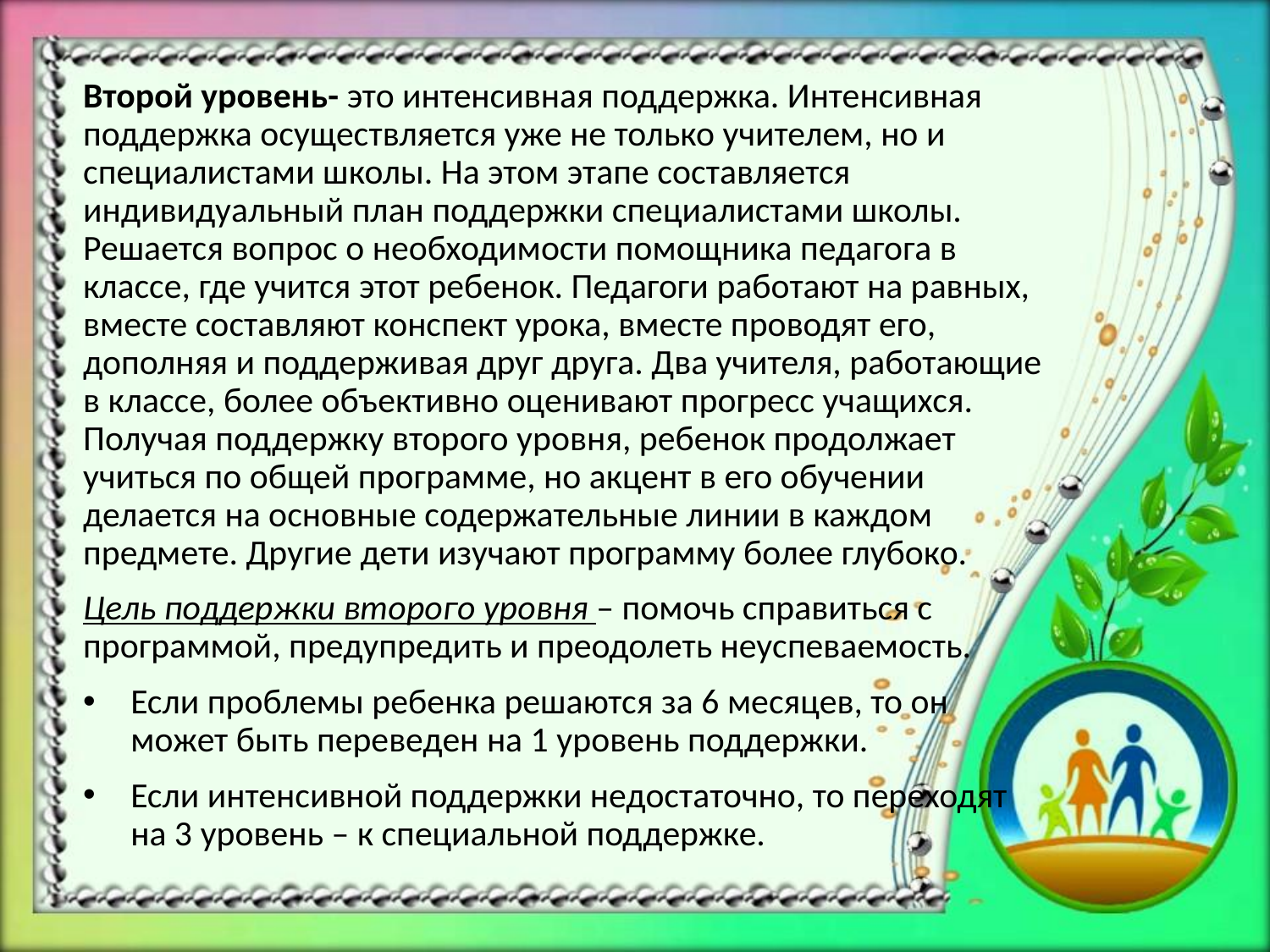

Второй уровень- это интенсивная поддержка. Интенсивная поддержка осуществляется уже не только учителем, но и специалистами школы. На этом этапе составляется индивидуальный план поддержки специалистами школы. Решается вопрос о необходимости помощника педагога в классе, где учится этот ребенок. Педагоги работают на равных, вместе составляют конспект урока, вместе проводят его, дополняя и поддерживая друг друга. Два учителя, работающие в классе, более объективно оценивают прогресс учащихся. Получая поддержку второго уровня, ребенок продолжает учиться по общей программе, но акцент в его обучении делается на основные содержательные линии в каждом предмете. Другие дети изучают программу более глубоко.
Цель поддержки второго уровня – помочь справиться с программой, предупредить и преодолеть неуспеваемость.
Если проблемы ребенка решаются за 6 месяцев, то он может быть переведен на 1 уровень поддержки.
Если интенсивной поддержки недостаточно, то переходят на 3 уровень – к специальной поддержке.